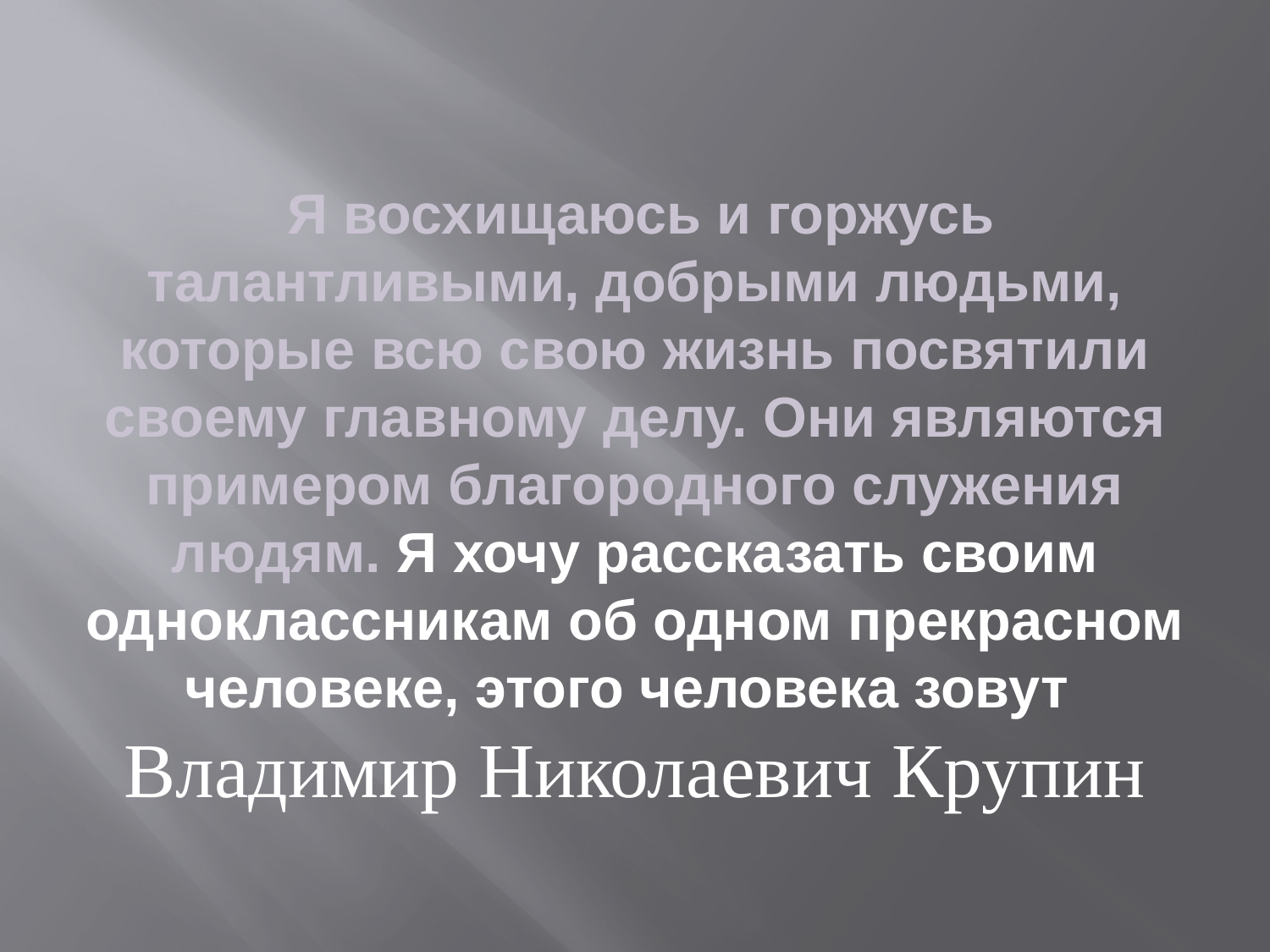

# Я восхищаюсь и горжусь талантливыми, добрыми людьми, которые всю свою жизнь посвятили своему главному делу. Они являются примером благородного служения людям. Я хочу рассказать своим одноклассникам об одном прекрасном человеке, этого человека зовут Владимир Николаевич Крупин